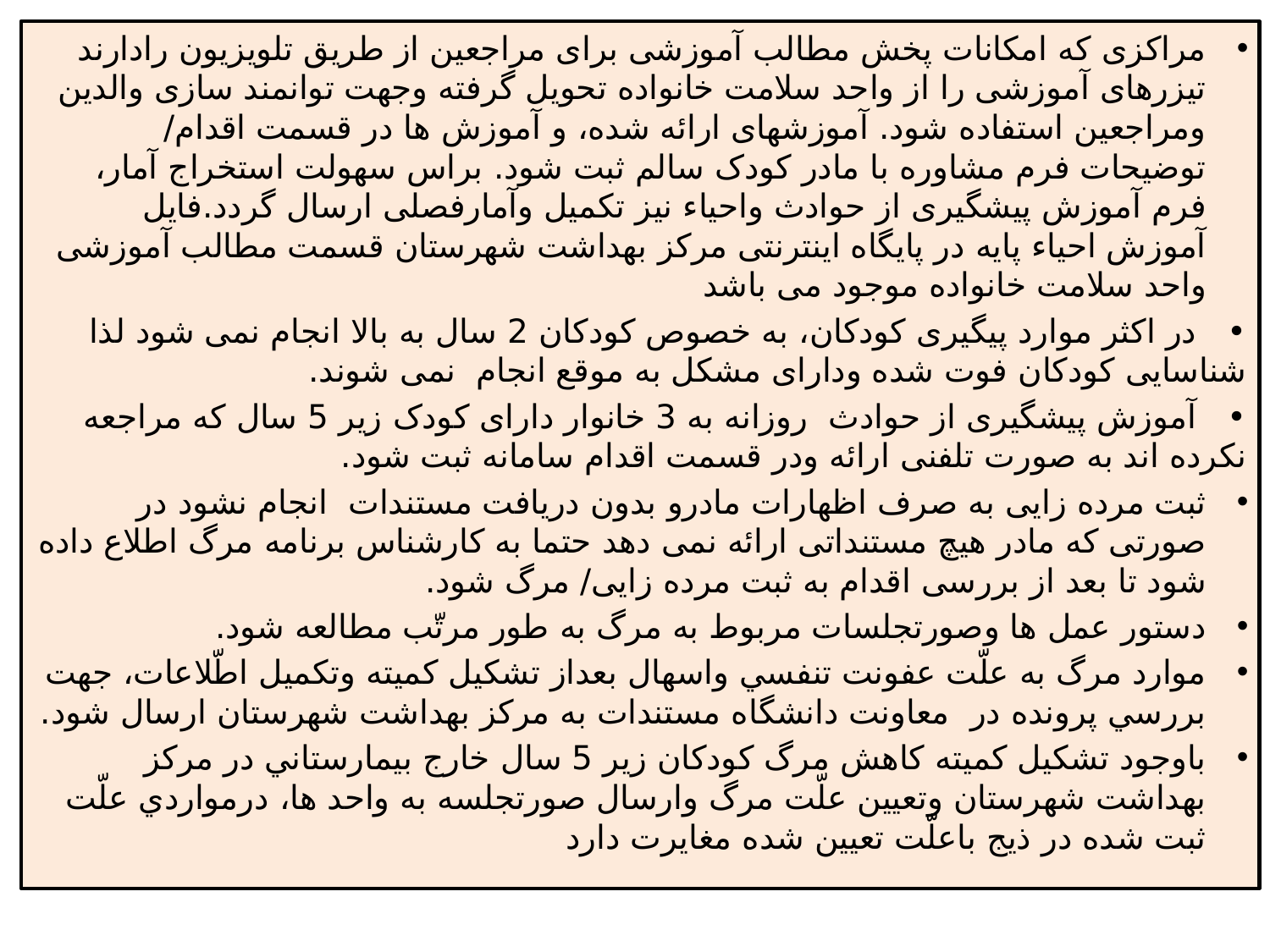

مراکزی که امکانات پخش مطالب آموزشی برای مراجعین از طریق تلویزیون رادارند تیزرهای آموزشی را از واحد سلامت خانواده تحویل گرفته وجهت توانمند سازی والدین ومراجعین استفاده شود. آموزشهای ارائه شده، و آموزش ها در قسمت اقدام/ توضیحات فرم مشاوره با مادر کودک سالم ثبت شود. براس سهولت استخراج آمار، فرم آموزش پیشگیری از حوادث واحیاء نیز تکمیل وآمارفصلی ارسال گردد.فایل آموزش احیاء پایه در پایگاه اینترنتی مرکز بهداشت شهرستان قسمت مطالب آموزشی واحد سلامت خانواده موجود می باشد
•   در اکثر موارد پیگیری کودکان، به خصوص کودکان 2 سال به بالا انجام نمی شود لذا شناسایی کودکان فوت شده ودارای مشکل به موقع انجام  نمی شوند.
•   آموزش پیشگیری از حوادث  روزانه به 3 خانوار دارای کودک زیر 5 سال که مراجعه نکرده اند به صورت تلفنی ارائه ودر قسمت اقدام سامانه ثبت شود.
ثبت مرده زایی به صرف اظهارات مادرو بدون دریافت مستندات  انجام نشود در صورتی که مادر هیچ مستنداتی ارائه نمی دهد حتما به کارشناس برنامه مرگ اطلاع داده شود تا بعد از بررسی اقدام به ثبت مرده زایی/ مرگ شود.
دستور عمل ها وصورتجلسات مربوط به مرگ به طور مرتّب مطالعه شود.
موارد مرگ به علّت عفونت تنفسي واسهال بعداز تشكيل كميته وتكميل اطّلاعات، جهت بررسي پرونده در  معاونت دانشگاه مستندات به مركز بهداشت شهرستان ارسال شود.
باوجود تشكيل كميته کاهش مرگ کودکان زیر 5 سال خارج بيمارستاني در مركز بهداشت شهرستان وتعيين علّت مرگ وارسال صورتجلسه به واحد ها، درمواردي علّت ثبت شده در ذيج باعلّت تعيين شده مغايرت دارد